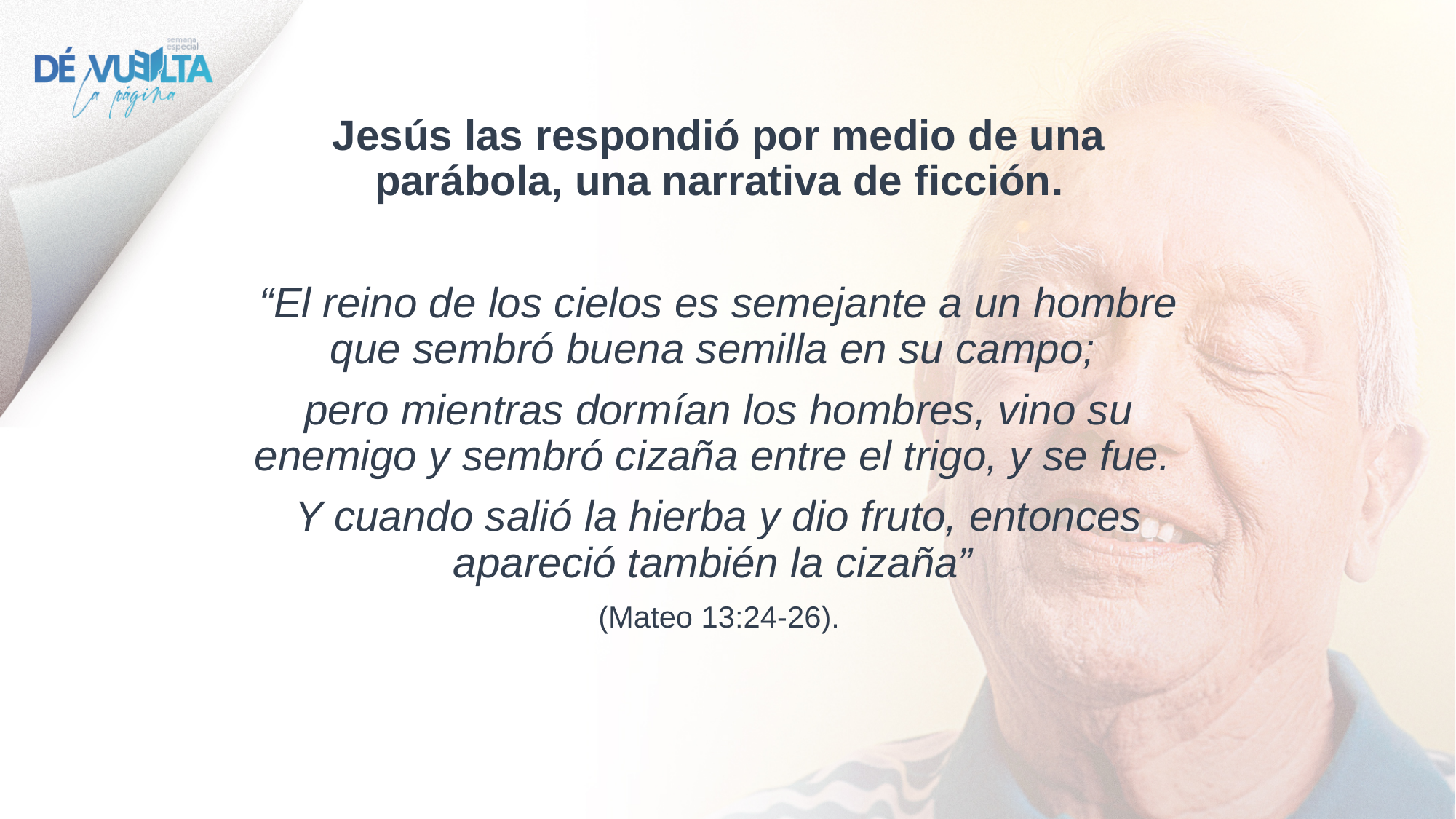

Jesús las respondió por medio de una parábola, una narrativa de ficción.

“El reino de los cielos es semejante a un hombre que sembró buena semilla en su campo;
pero mientras dormían los hombres, vino su enemigo y sembró cizaña entre el trigo, y se fue.
Y cuando salió la hierba y dio fruto, entonces apareció también la cizaña”
(Mateo 13:24-26).